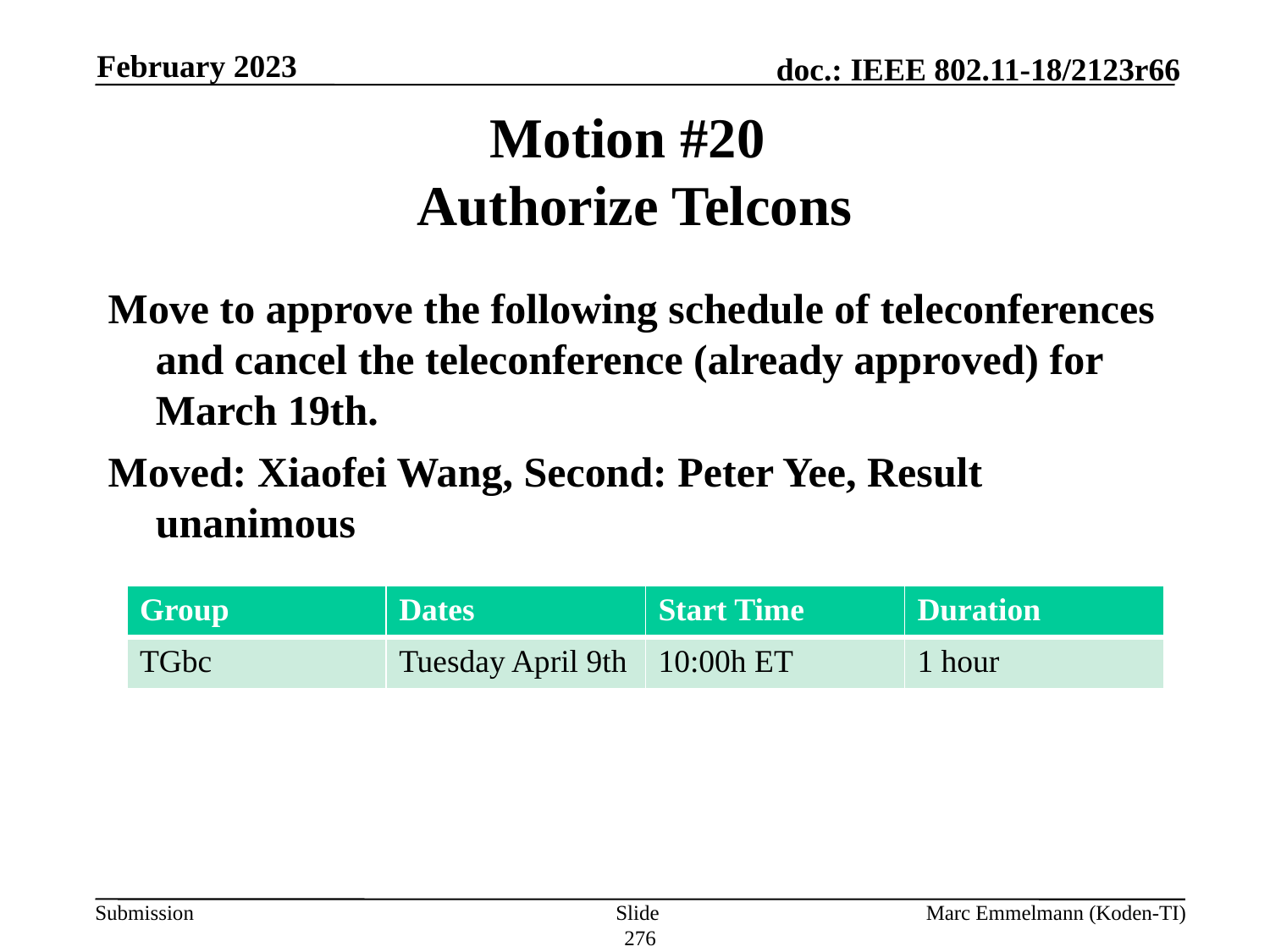

February 2023
# Motion #20 Authorize Telcons
Move to approve the following schedule of teleconferences and cancel the teleconference (already approved) for March 19th.
Moved: Xiaofei Wang, Second: Peter Yee, Result unanimous
| Group | Dates | Start Time | Duration |
| --- | --- | --- | --- |
| TGbc | Tuesday April 9th | 10:00h ET | 1 hour |
Slide 276
Marc Emmelmann (Koden-TI)